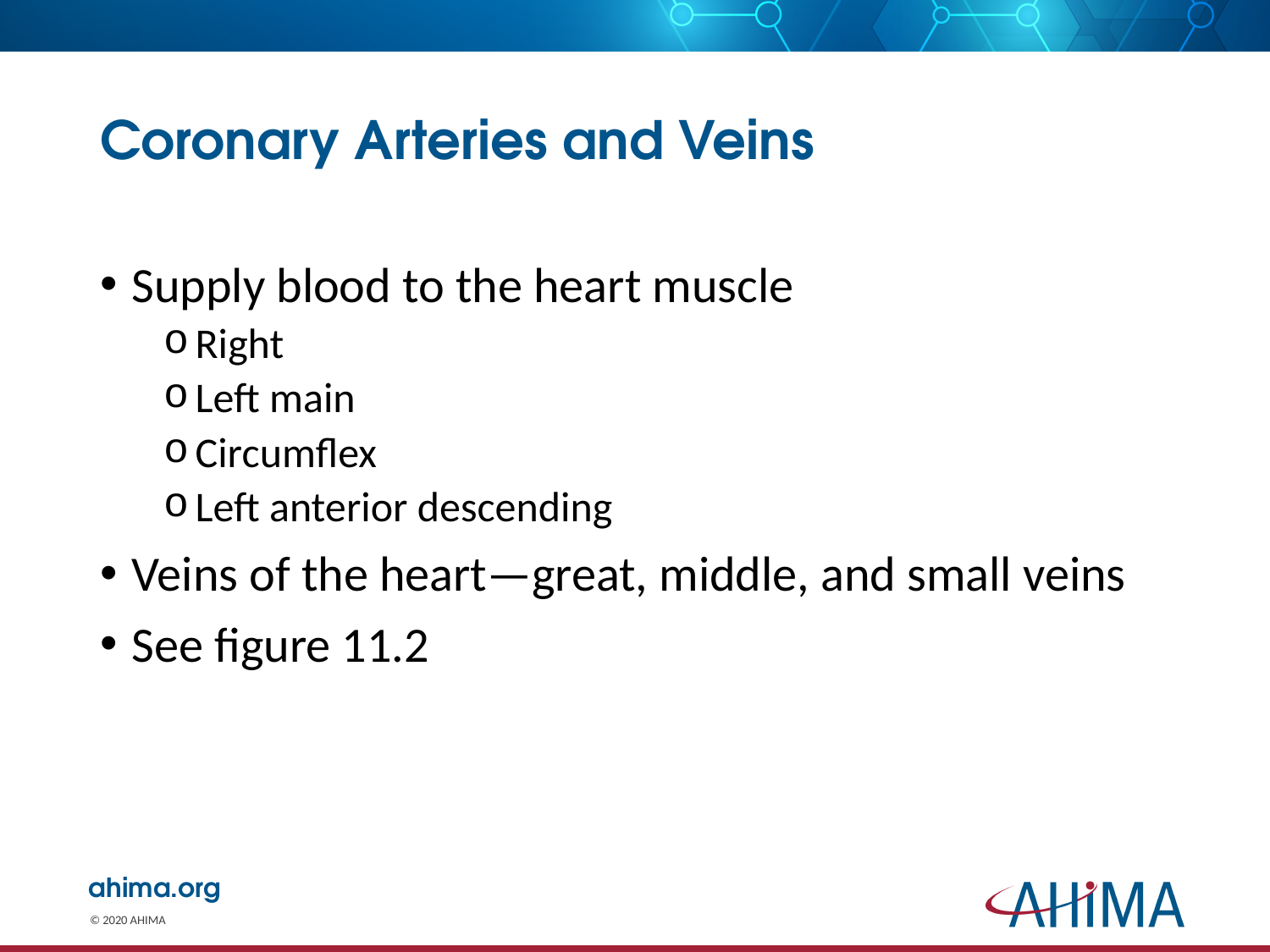

# Coronary Arteries and Veins
Supply blood to the heart muscle
Right
Left main
Circumflex
Left anterior descending
Veins of the heart—great, middle, and small veins
See figure 11.2